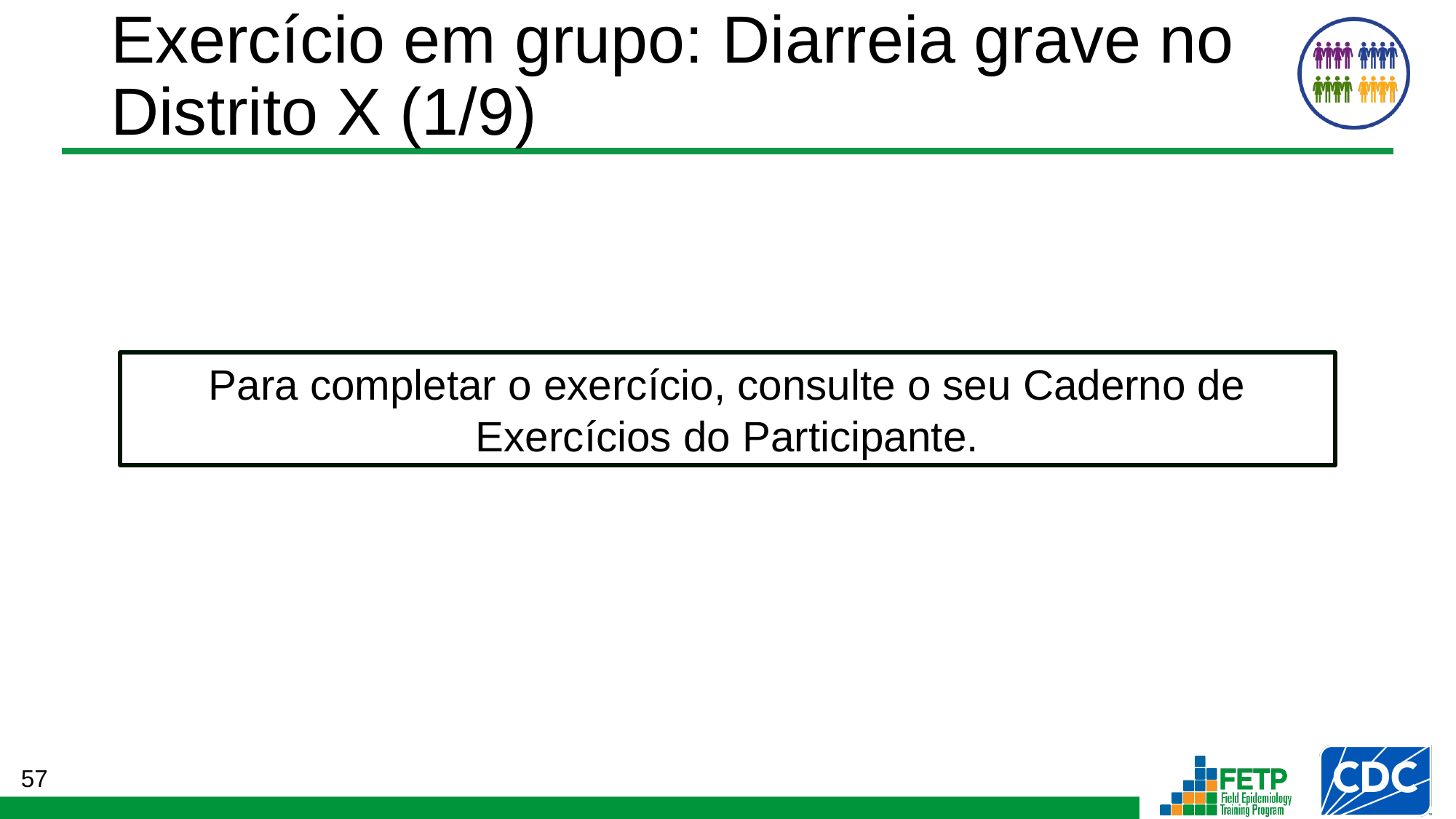

# Exercício em grupo: Diarreia grave no Distrito X (1/9)